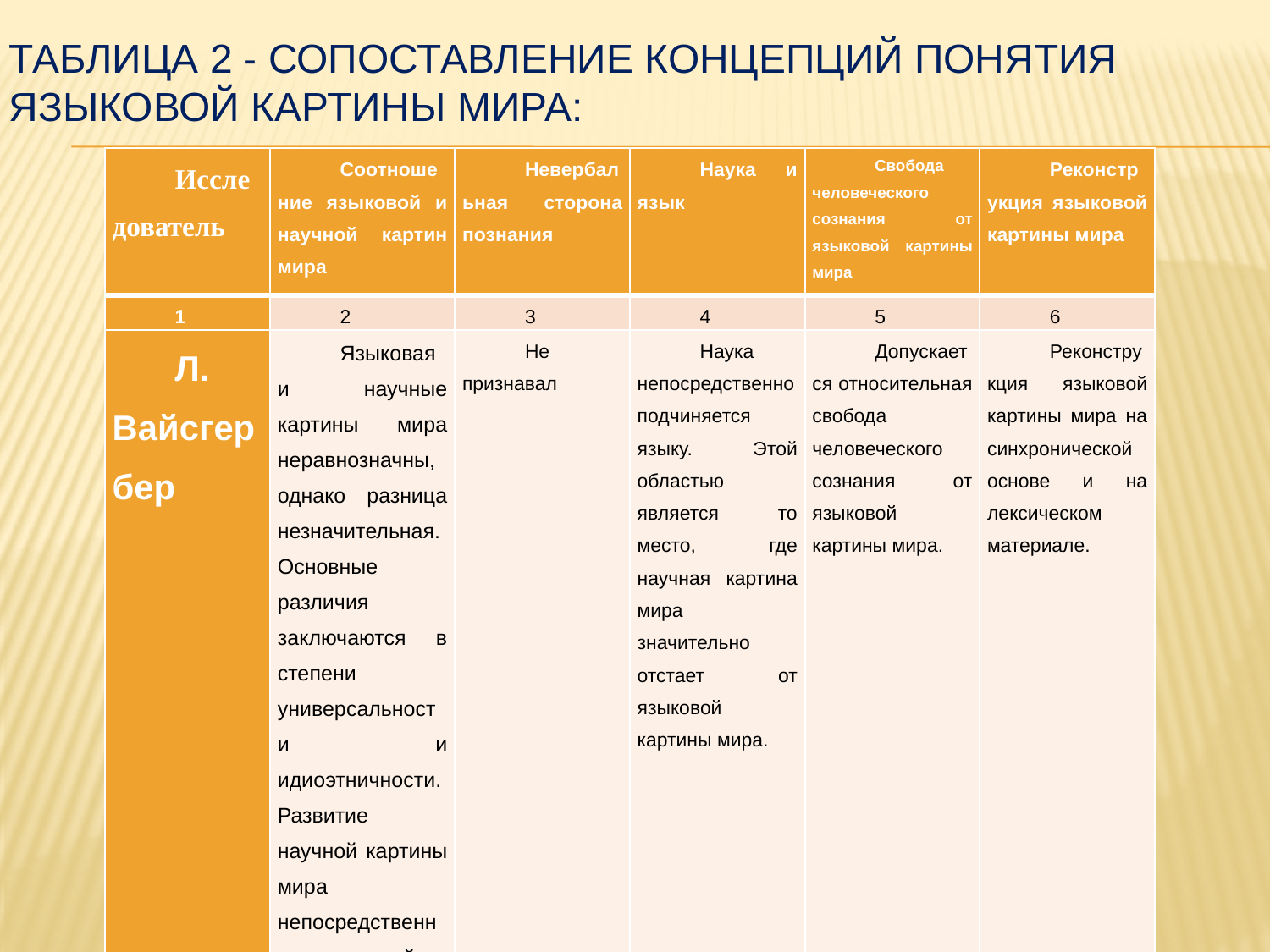

# Таблица 2 - Сопоставление концепций понятия языковой картины мира:
| Исследователь | Соотношение языковой и научной картин мира | Невербальная сторона познания | Наука и язык | Свобода человеческого сознания от языковой картины мира | Реконструкция языковой картины мира |
| --- | --- | --- | --- | --- | --- |
| 1 | 2 | 3 | 4 | 5 | 6 |
| Л. Вайсгербер | Языковая и научные картины мира неравнозначны, однако разница незначительная. Основные различия заключаются в степени универсальности и идиоэтничности. Развитие научной картины мира непосредственно из языковой. | Не признавал | Наука непосредственно подчиняется языку. Этой областью является то место, где научная картина мира значительно отстает от языковой картины мира. | Допускается относительная свобода человеческого сознания от языковой картины мира. | Реконструкция языковой картины мира на синхронической основе и на лексическом материале. |